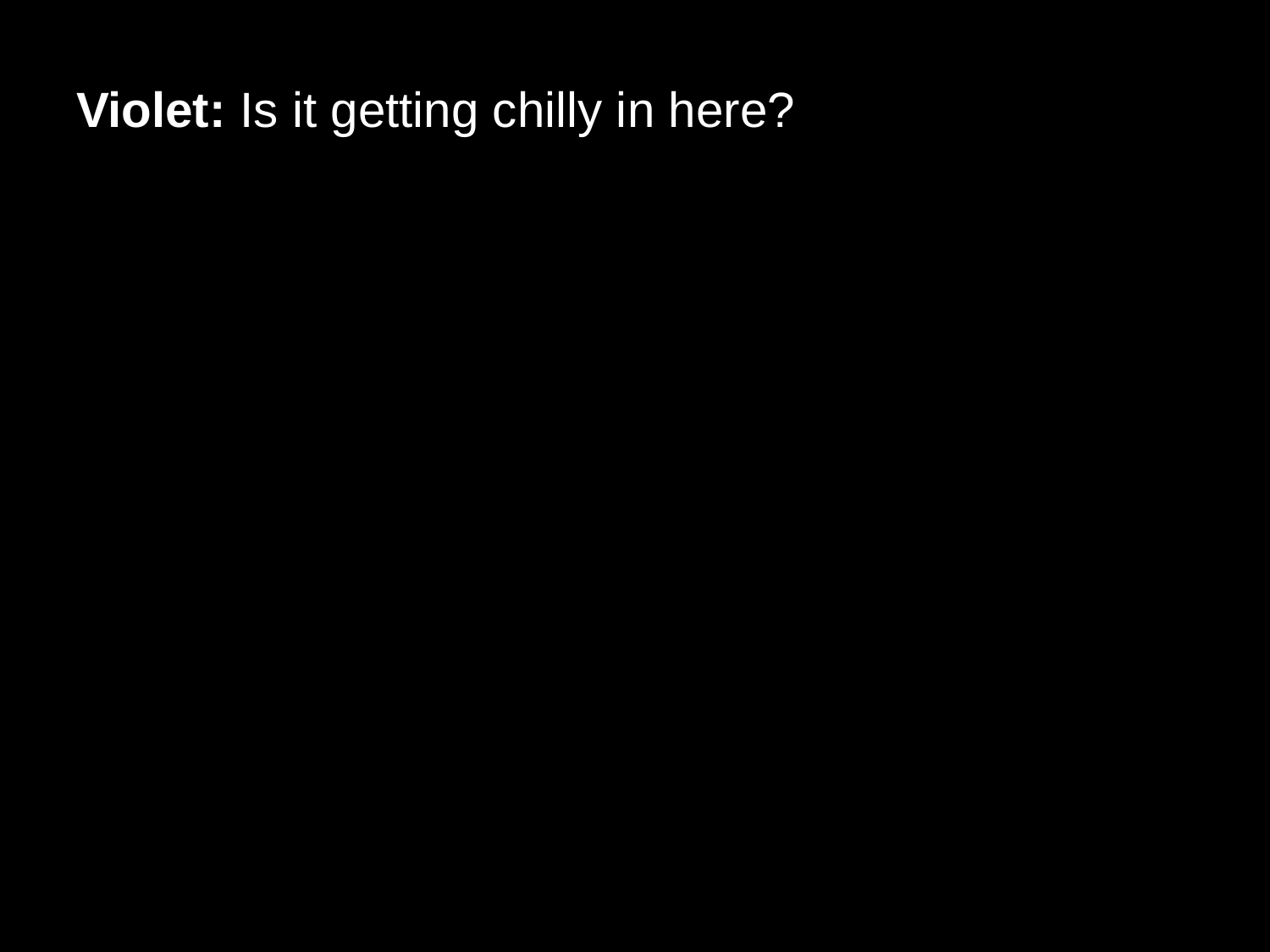

# Violet: Is it getting chilly in here?